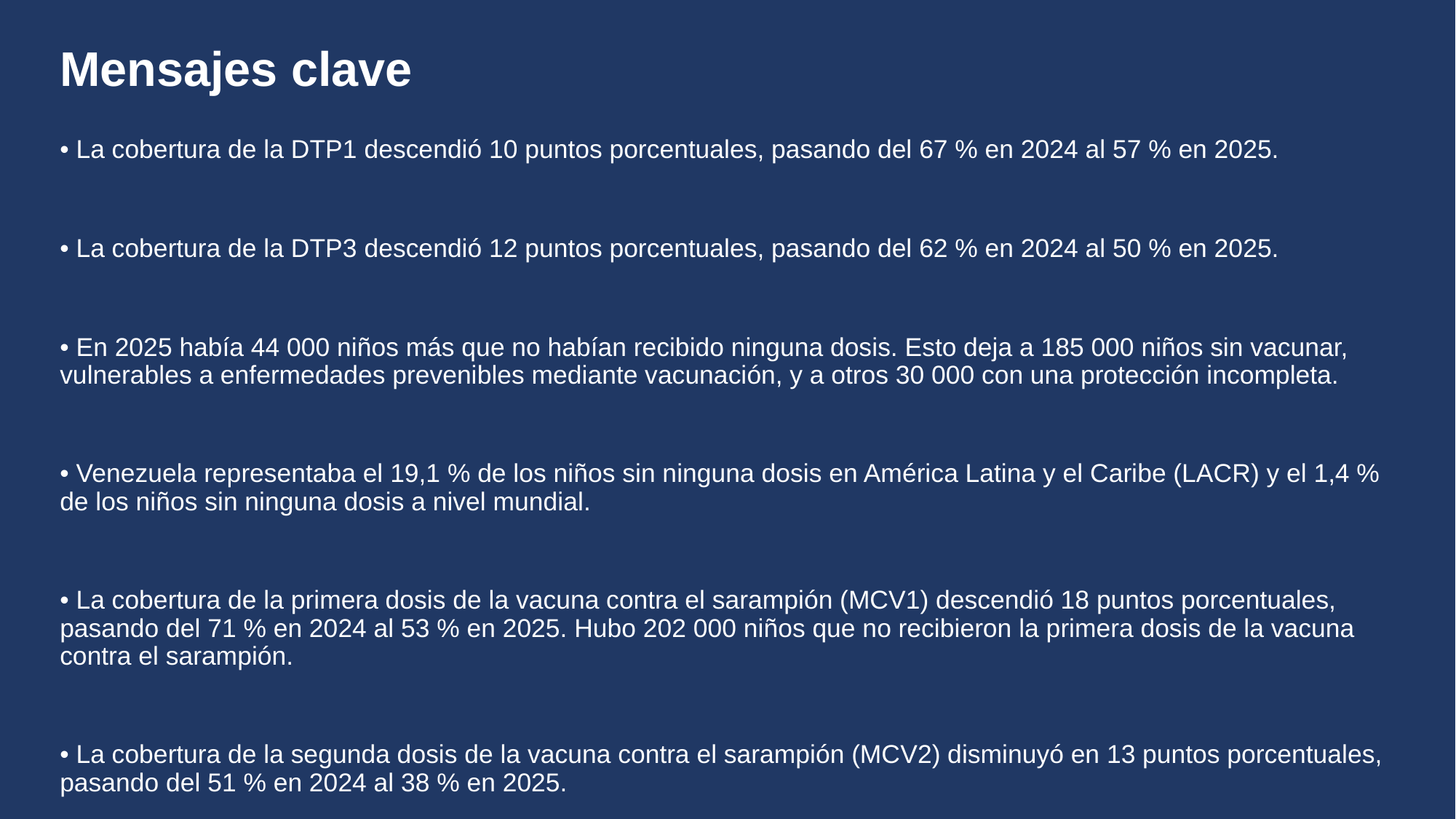

# Mensajes clave
• La cobertura de la DTP1 descendió 10 puntos porcentuales, pasando del 67 % en 2024 al 57 % en 2025.

• La cobertura de la DTP3 descendió 12 puntos porcentuales, pasando del 62 % en 2024 al 50 % en 2025.

• En 2025 había 44 000 niños más que no habían recibido ninguna dosis. Esto deja a 185 000 niños sin vacunar, vulnerables a enfermedades prevenibles mediante vacunación, y a otros 30 000 con una protección incompleta.

• Venezuela representaba el 19,1 % de los niños sin ninguna dosis en América Latina y el Caribe (LACR) y el 1,4 % de los niños sin ninguna dosis a nivel mundial.

• La cobertura de la primera dosis de la vacuna contra el sarampión (MCV1) descendió 18 puntos porcentuales, pasando del 71 % en 2024 al 53 % en 2025. Hubo 202 000 niños que no recibieron la primera dosis de la vacuna contra el sarampión.

• La cobertura de la segunda dosis de la vacuna contra el sarampión (MCV2) disminuyó en 13 puntos porcentuales, pasando del 51 % en 2024 al 38 % en 2025.

• No se introdujo la vacuna contra el virus del papiloma humano (VPH).